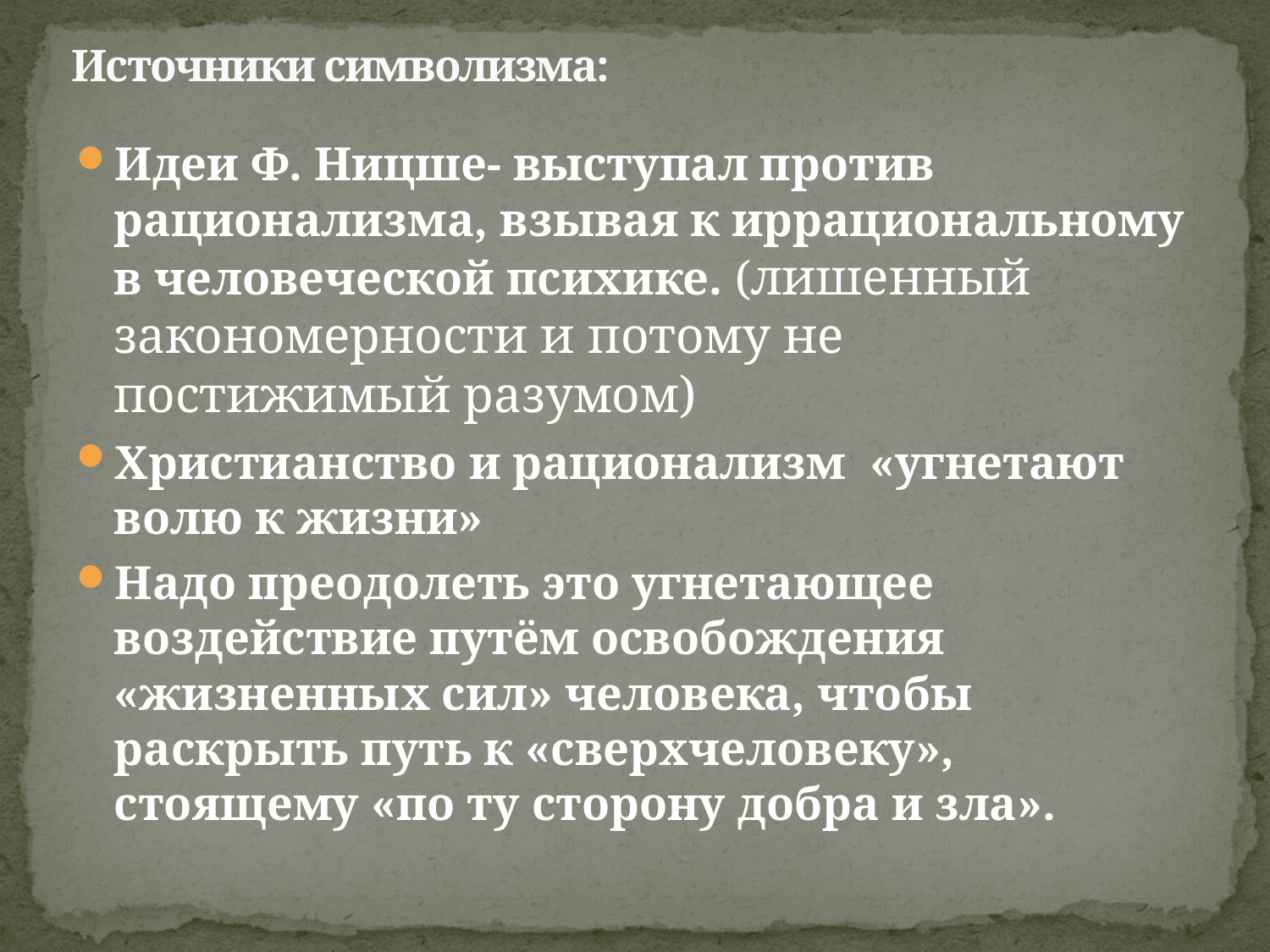

# Источники символизма:
Идеи Ф. Ницше- выступал против рационализма, взывая к иррациональному в человеческой психике. (лишенный закономерности и потому не постижимый разумом)
Христианство и рационализм  «угнетают волю к жизни»
Надо преодолеть это угнетающее воздействие путём освобождения «жизненных сил» человека, чтобы раскрыть путь к «сверхчеловеку», стоящему «по ту сторону добра и зла».